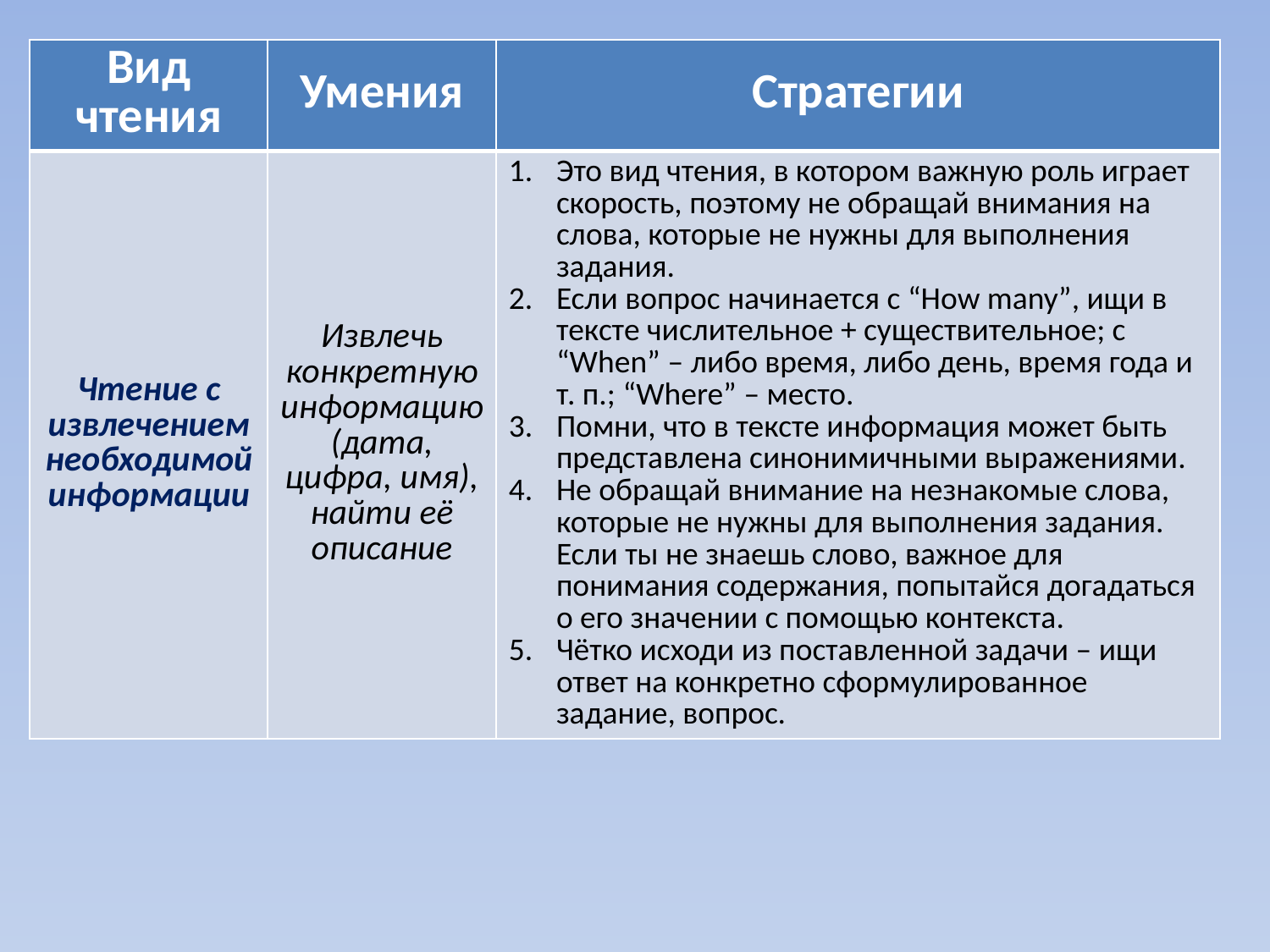

| Вид чтения | Умения | Стратегии |
| --- | --- | --- |
| Чтение с извлечением необходимой информации | Извлечь конкретную информацию (дата, цифра, имя), найти её описание | Это вид чтения, в котором важную роль играет скорость, поэтому не обращай внимания на слова, которые не нужны для выполнения задания. Если вопрос начинается с “How many”, ищи в тексте числительное + существительное; с “When” – либо время, либо день, время года и т. п.; “Where” – место. Помни, что в тексте информация может быть представлена синонимичными выражениями. Не обращай внимание на незнакомые слова, которые не нужны для выполнения задания. Если ты не знаешь слово, важное для понимания содержания, попытайся догадаться о его значении с помощью контекста. Чётко исходи из поставленной задачи – ищи ответ на конкретно сформулированное задание, вопрос. |